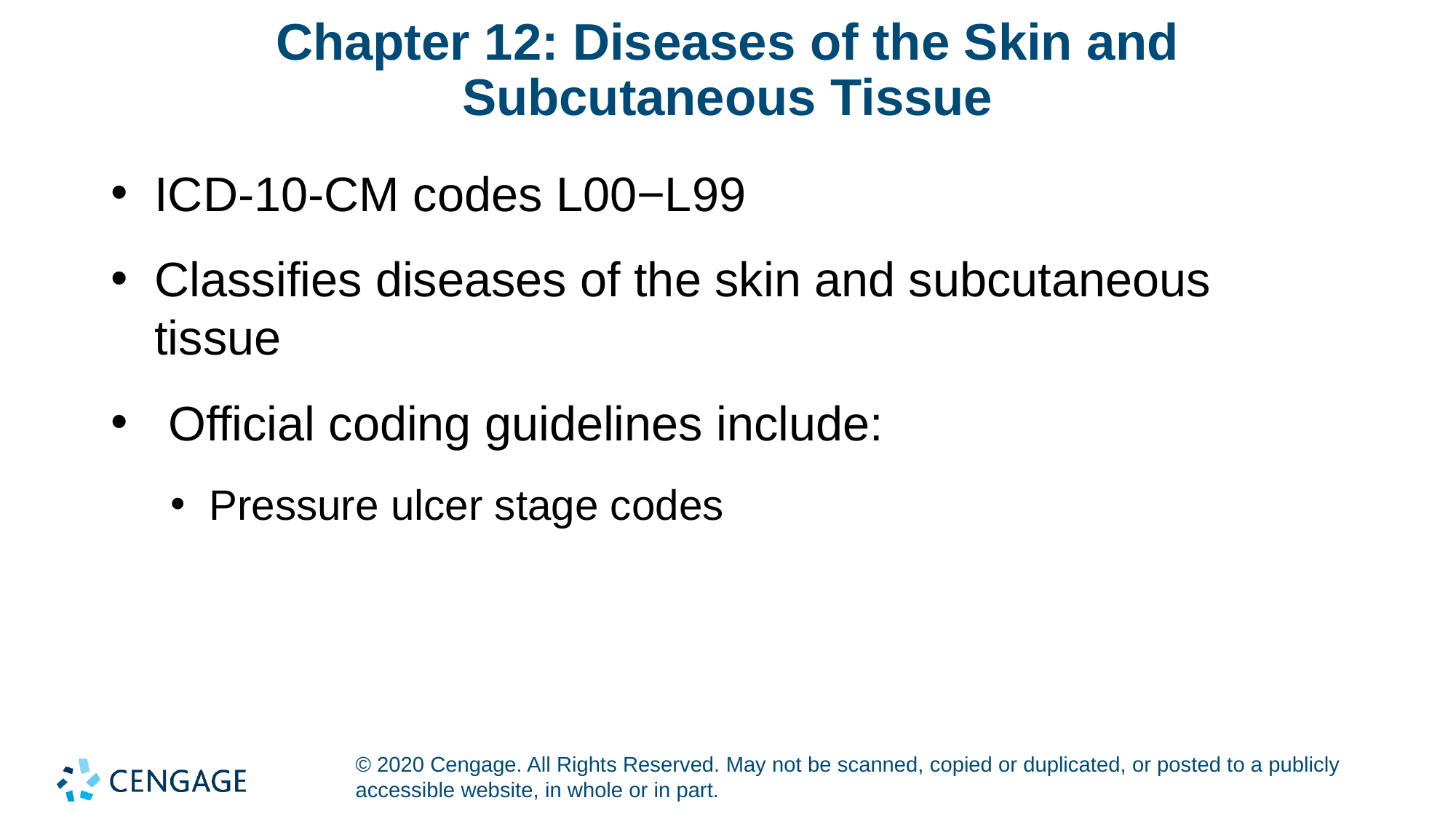

# Chapter 12: Diseases of the Skin and Subcutaneous Tissue
ICD-10-CM codes L00−L99
Classifies diseases of the skin and subcutaneous tissue
 Official coding guidelines include:
Pressure ulcer stage codes